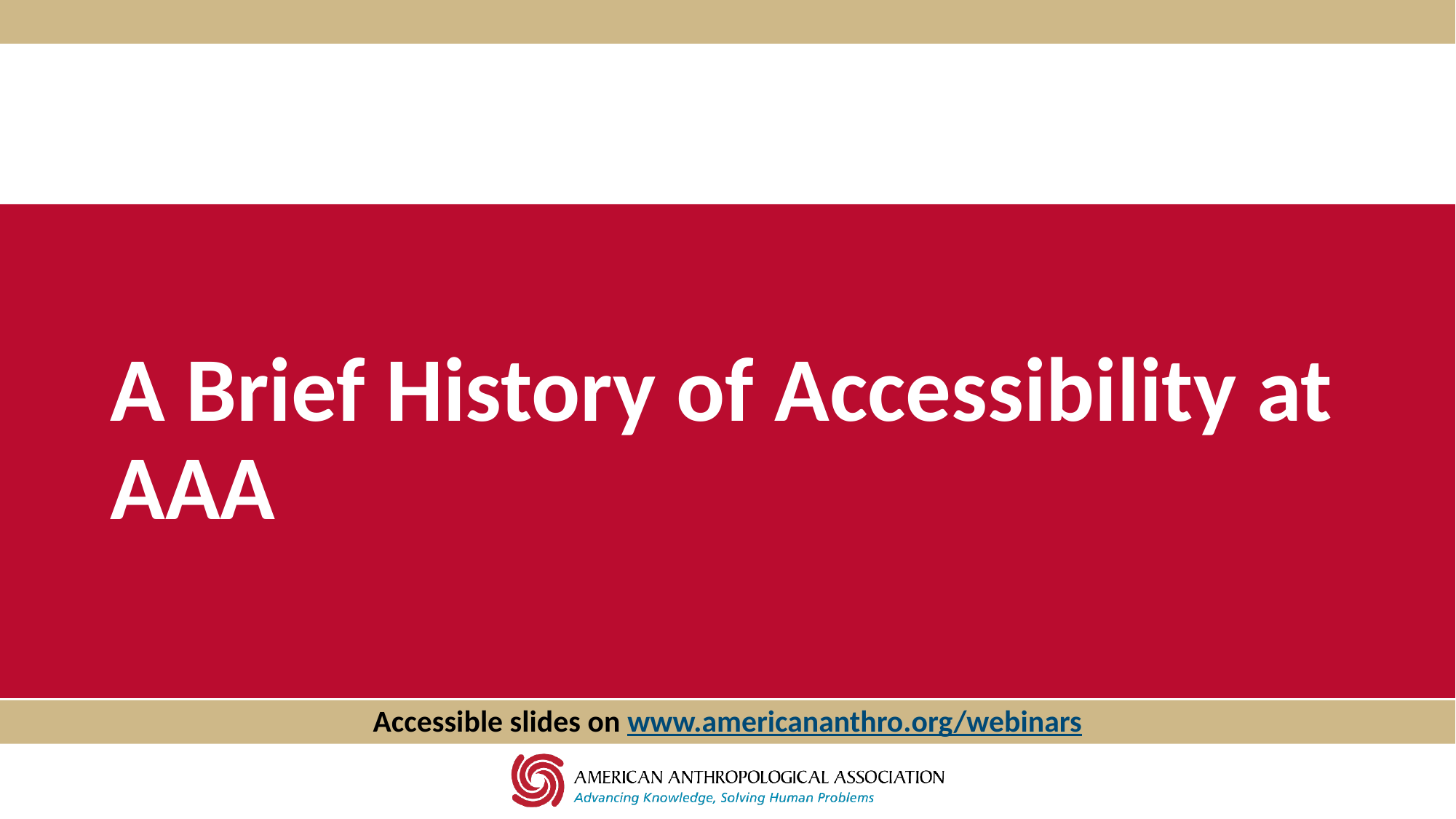

# A Brief History of Accessibility at AAA

Accessible slides on www.americananthro.org/webinars